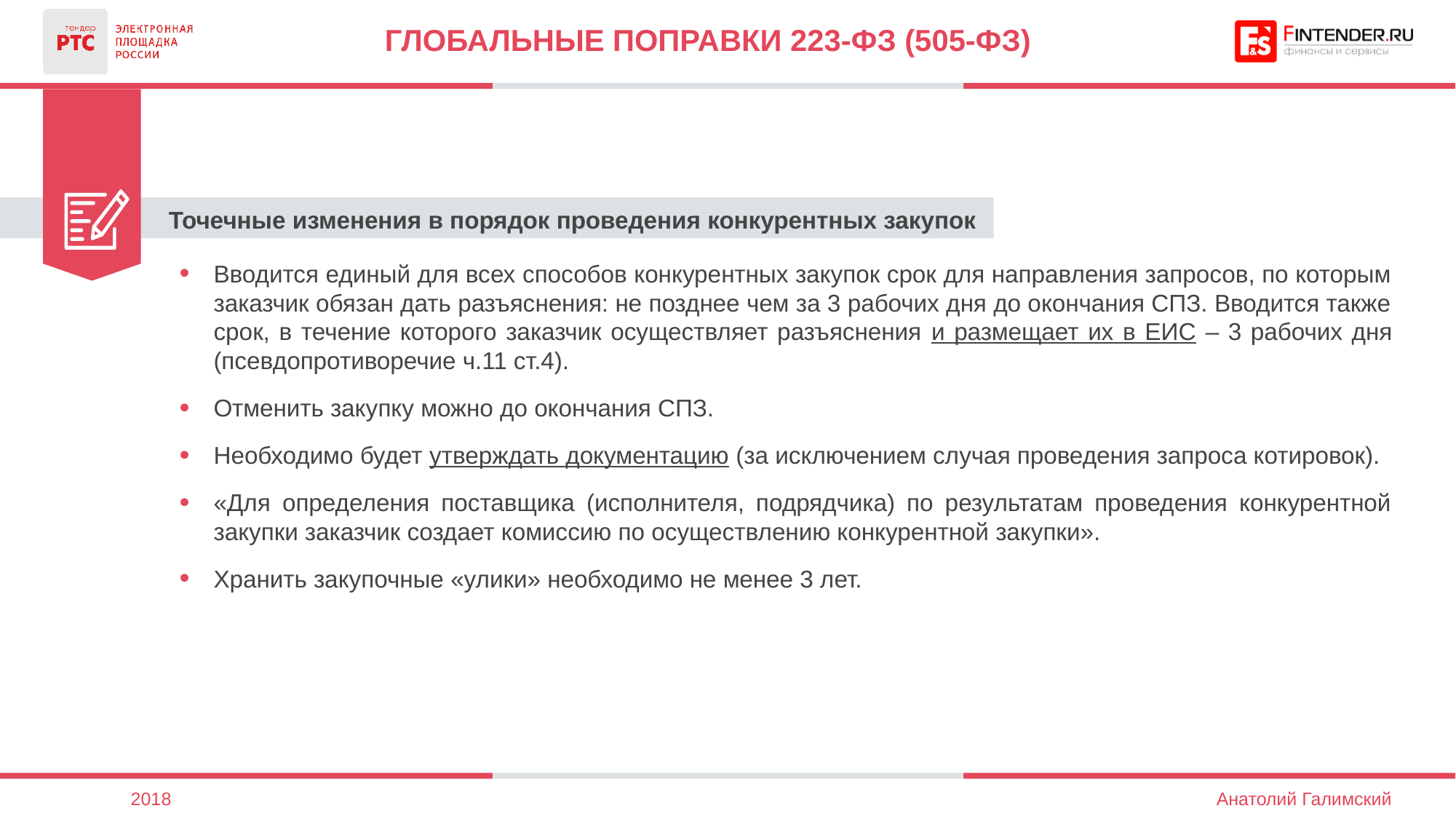

# ГЛОБАЛЬНЫЕ ПОПРАВКИ 223-фз (505-фз)

Точечные изменения в порядок проведения конкурентных закупок
Вводится единый для всех способов конкурентных закупок срок для направления запросов, по которым заказчик обязан дать разъяснения: не позднее чем за 3 рабочих дня до окончания СПЗ. Вводится также срок, в течение которого заказчик осуществляет разъяснения и размещает их в ЕИС – 3 рабочих дня (псевдопротиворечие ч.11 ст.4).
Отменить закупку можно до окончания СПЗ.
Необходимо будет утверждать документацию (за исключением случая проведения запроса котировок).
«Для определения поставщика (исполнителя, подрядчика) по результатам проведения конкурентной закупки заказчик создает комиссию по осуществлению конкурентной закупки».
Хранить закупочные «улики» необходимо не менее 3 лет.

2018
Анатолий Галимский